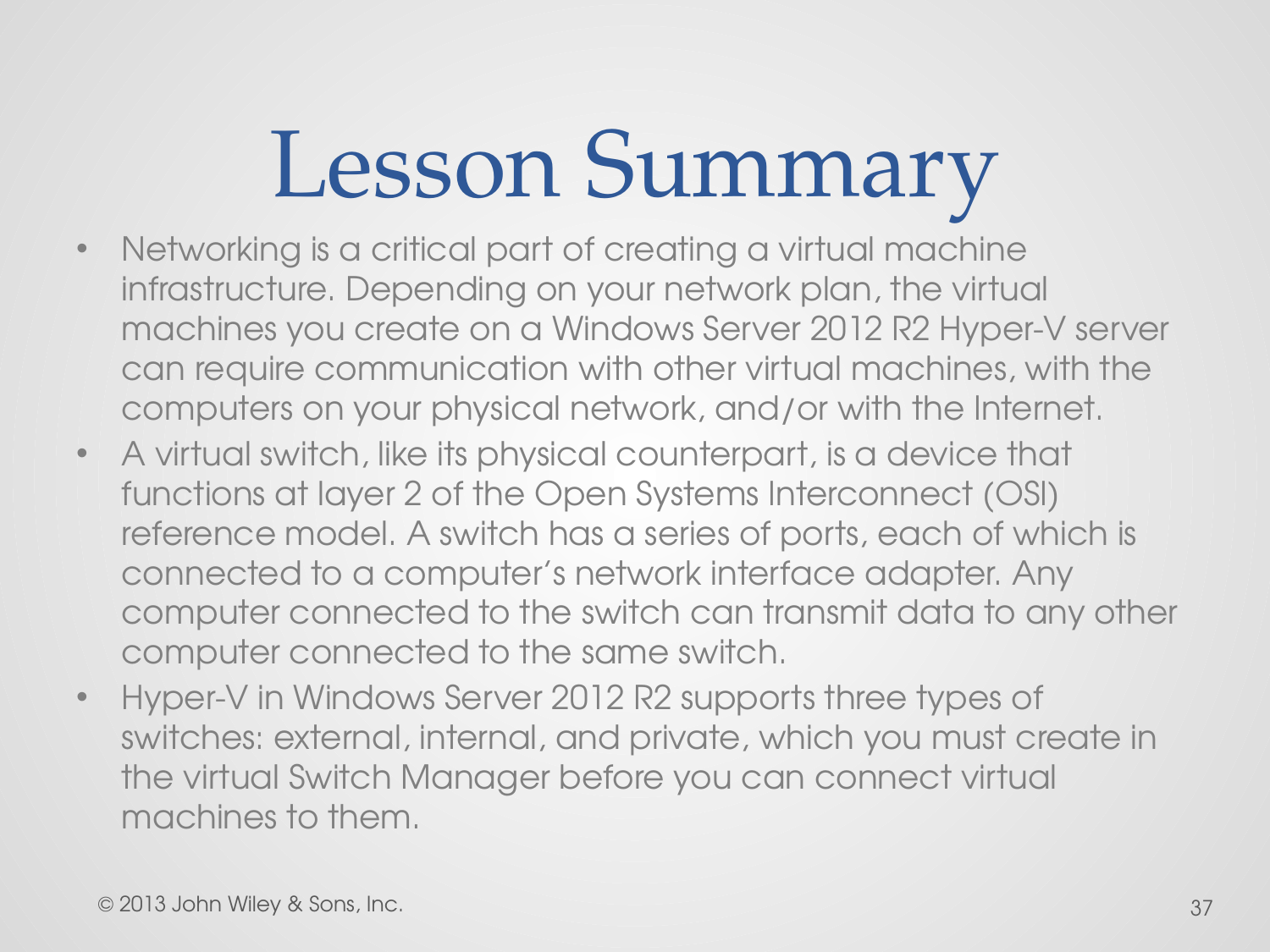

# Lesson Summary
Networking is a critical part of creating a virtual machine infrastructure. Depending on your network plan, the virtual machines you create on a Windows Server 2012 R2 Hyper-V server can require communication with other virtual machines, with the computers on your physical network, and/or with the Internet.
A virtual switch, like its physical counterpart, is a device that functions at layer 2 of the Open Systems Interconnect (OSI) reference model. A switch has a series of ports, each of which is connected to a computer’s network interface adapter. Any computer connected to the switch can transmit data to any other computer connected to the same switch.
Hyper-V in Windows Server 2012 R2 supports three types of switches: external, internal, and private, which you must create in the virtual Switch Manager before you can connect virtual machines to them.
© 2013 John Wiley & Sons, Inc.
37